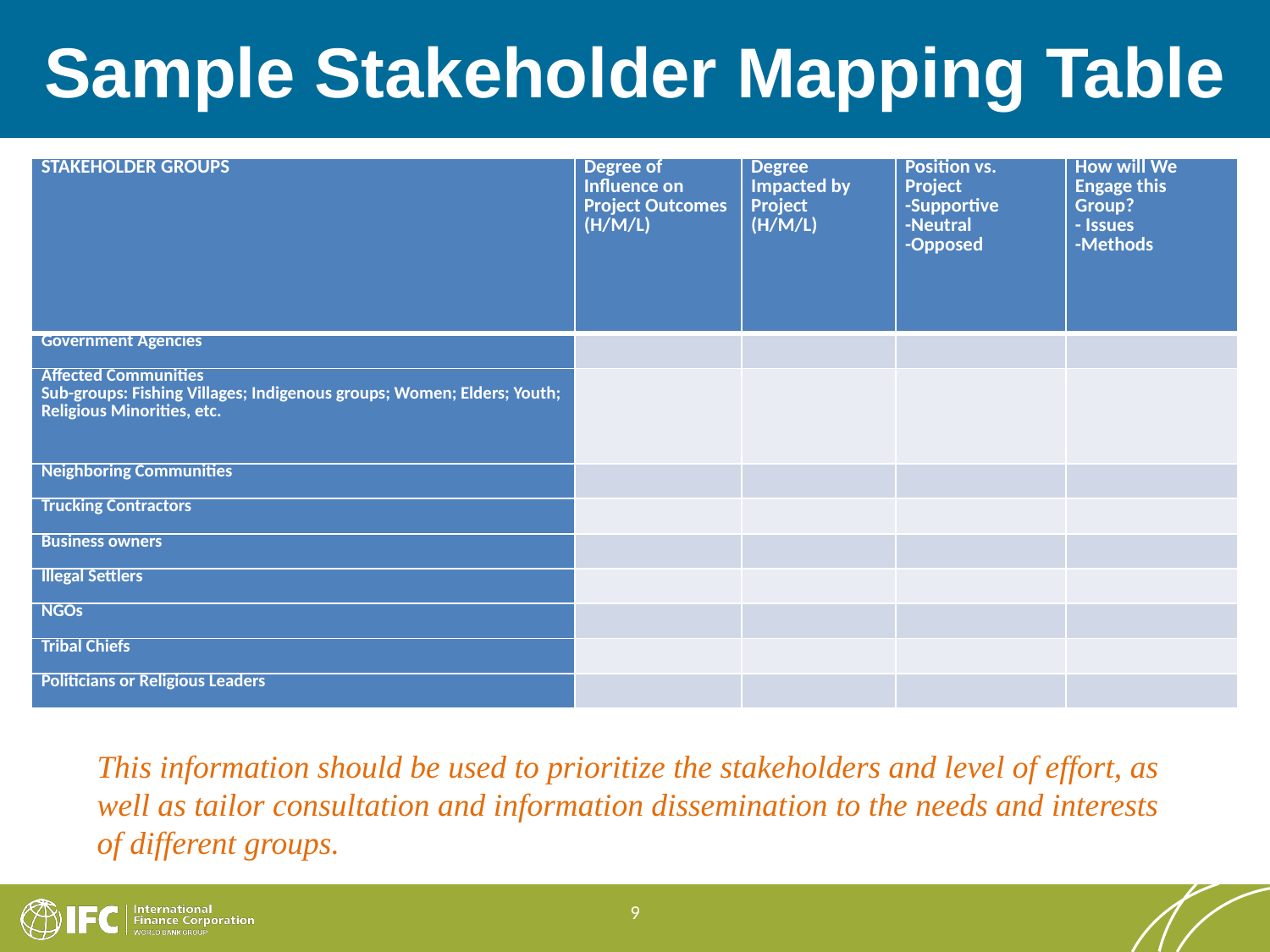

Sample Stakeholder Mapping Table

| STAKEHOLDER GROUPS | Degree of Influence on Project Outcomes (H/M/L) | Degree Impacted by Project (H/M/L) | Position vs. Project -Supportive -Neutral -Opposed | How will We Engage this Group? - Issues -Methods |
| --- | --- | --- | --- | --- |
| Government Agencies |  |  |  |  |
| Affected Communities Sub-groups: Fishing Villages; Indigenous groups; Women; Elders; Youth; Religious Minorities, etc. |  |  |  |  |
| Neighboring Communities |  |  |  |  |
| Trucking Contractors |  |  |  |  |
| Business owners |  |  |  |  |
| Illegal Settlers |  |  |  |  |
| NGOs |  |  |  |  |
| Tribal Chiefs |  |  |  |  |
| Politicians or Religious Leaders |  |  |  |  |
This information should be used to prioritize the stakeholders and level of effort, as well as tailor consultation and information dissemination to the needs and interests of different groups.
9